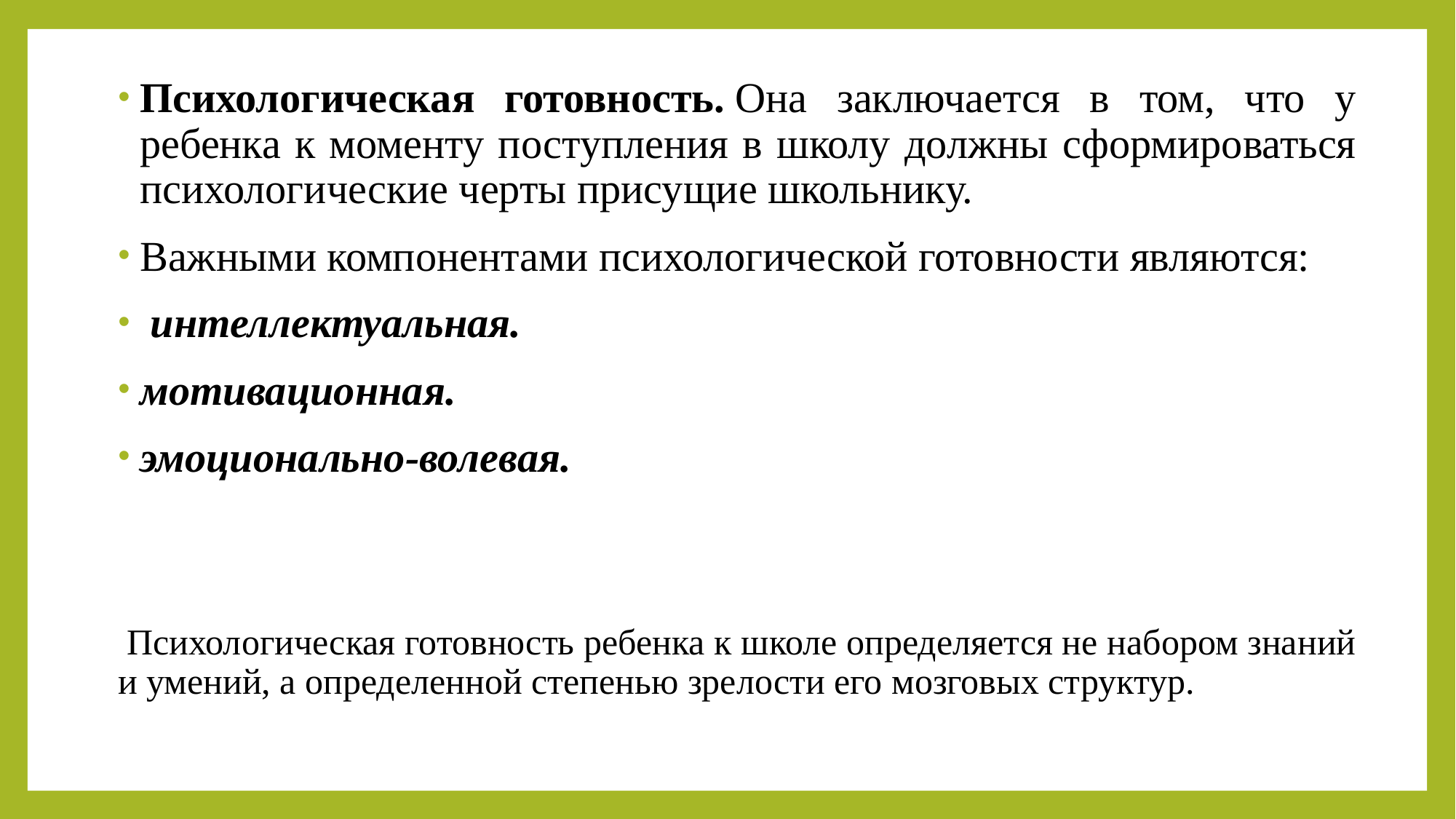

Психологическая готовность. Она заключается в том, что у ребенка к моменту поступления в школу должны сформироваться психологические черты присущие школьнику.
Важными компонентами психологической готовности являются:
 интеллектуальная.
мотивационная.
эмоционально-волевая.

 Психологическая готовность ребенка к школе определяется не набором знаний и умений, а определенной степенью зрелости его мозговых структур.